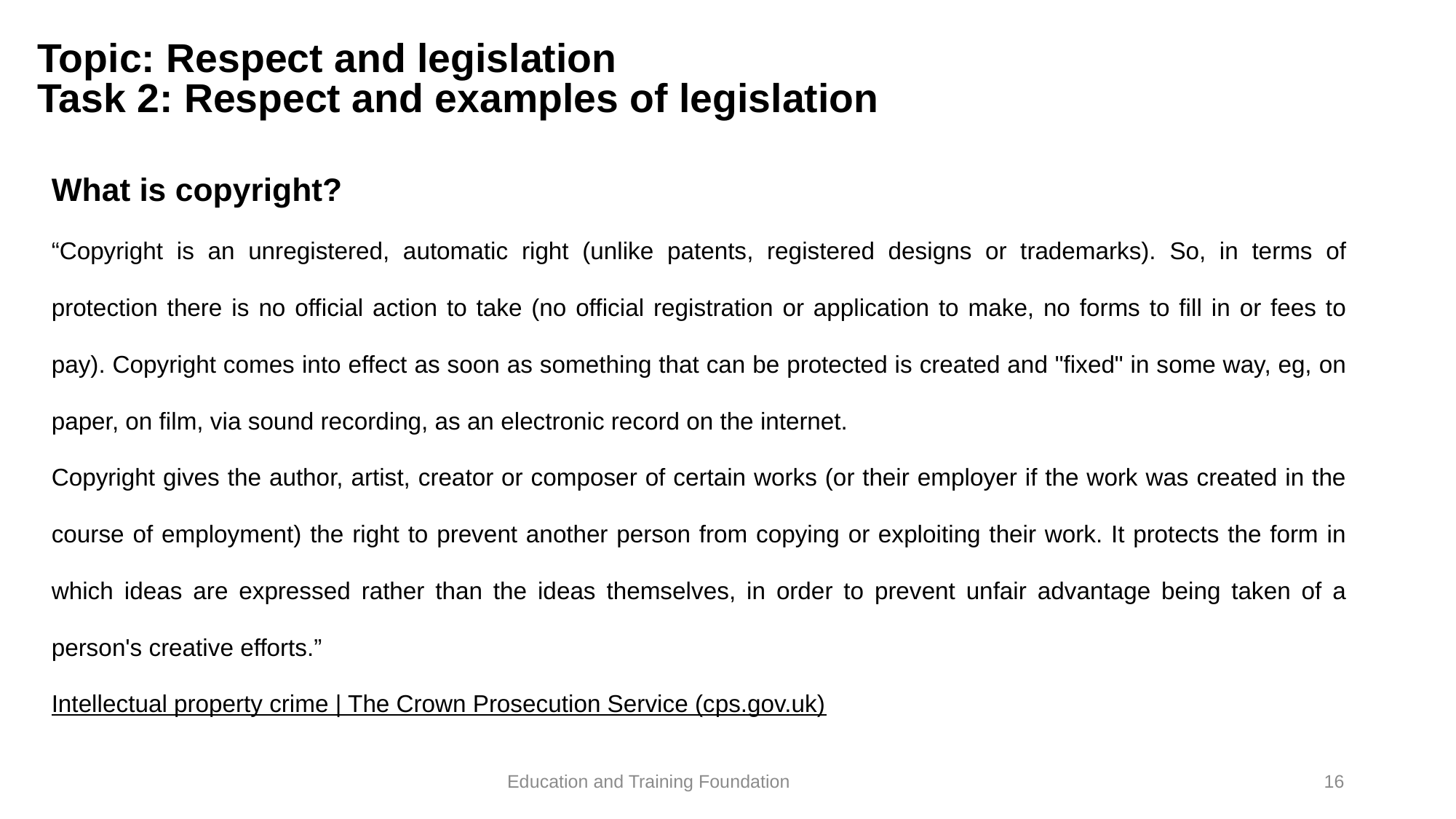

# Topic: Respect and legislation Task 2: Respect and examples of legislation
What is copyright?
“Copyright is an unregistered, automatic right (unlike patents, registered designs or trademarks). So, in terms of protection there is no official action to take (no official registration or application to make, no forms to fill in or fees to pay). Copyright comes into effect as soon as something that can be protected is created and "fixed" in some way, eg, on paper, on film, via sound recording, as an electronic record on the internet.
Copyright gives the author, artist, creator or composer of certain works (or their employer if the work was created in the course of employment) the right to prevent another person from copying or exploiting their work. It protects the form in which ideas are expressed rather than the ideas themselves, in order to prevent unfair advantage being taken of a person's creative efforts.”
Intellectual property crime | The Crown Prosecution Service (cps.gov.uk)
16
Education and Training Foundation